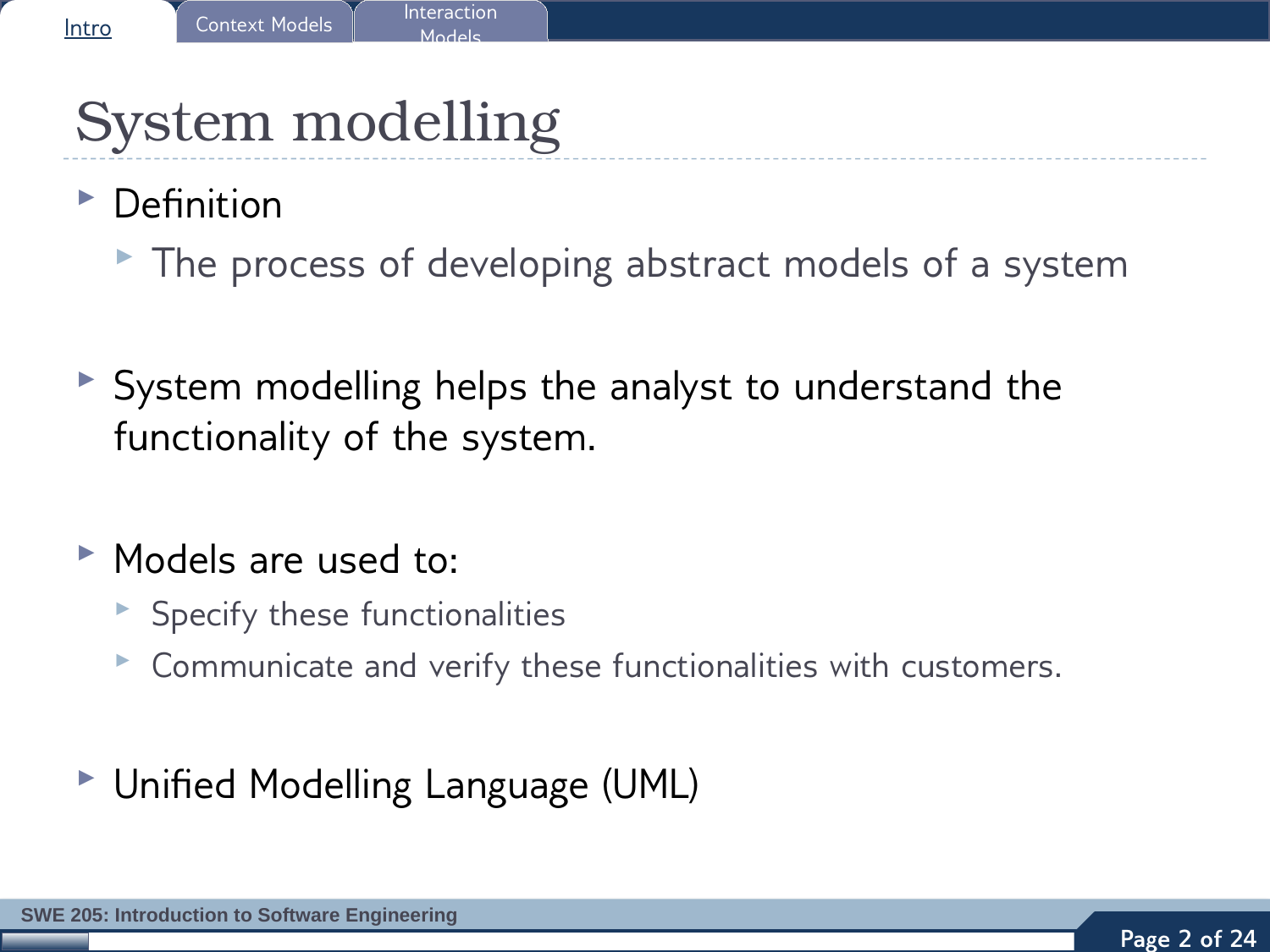

Intro
Context Models
Interaction Models
# System modelling
Definition
The process of developing abstract models of a system

System modelling helps the analyst to understand the functionality of the system.

Models are used to:
Specify these functionalities
Communicate and verify these functionalities with customers.

Unified Modelling Language (UML)
2
Page 2 of 24